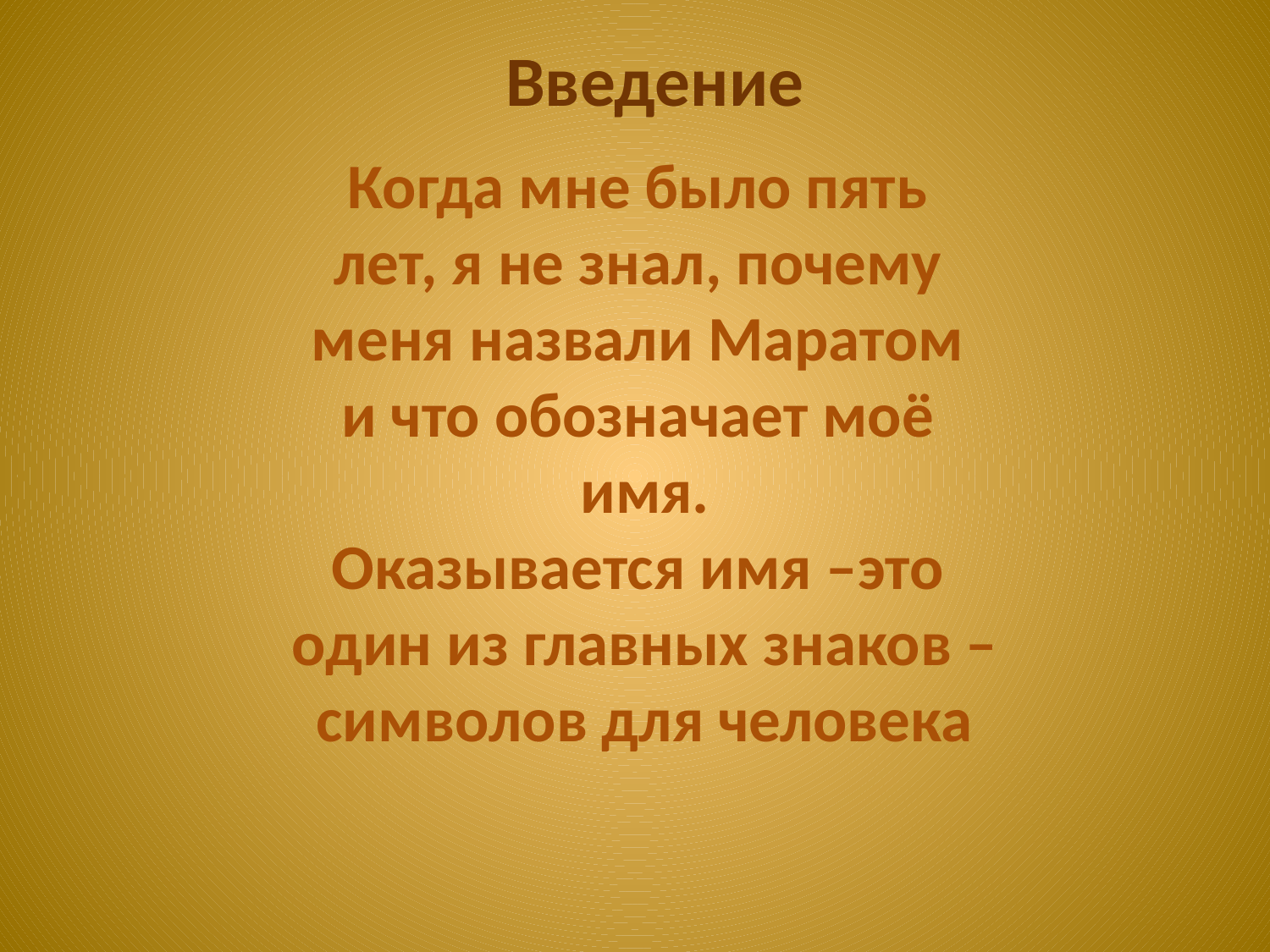

Введение
Когда мне было пять
лет, я не знал, почему
меня назвали Маратом
и что обозначает моё
имя.
Оказывается имя –это
один из главных знаков –
символов для человека